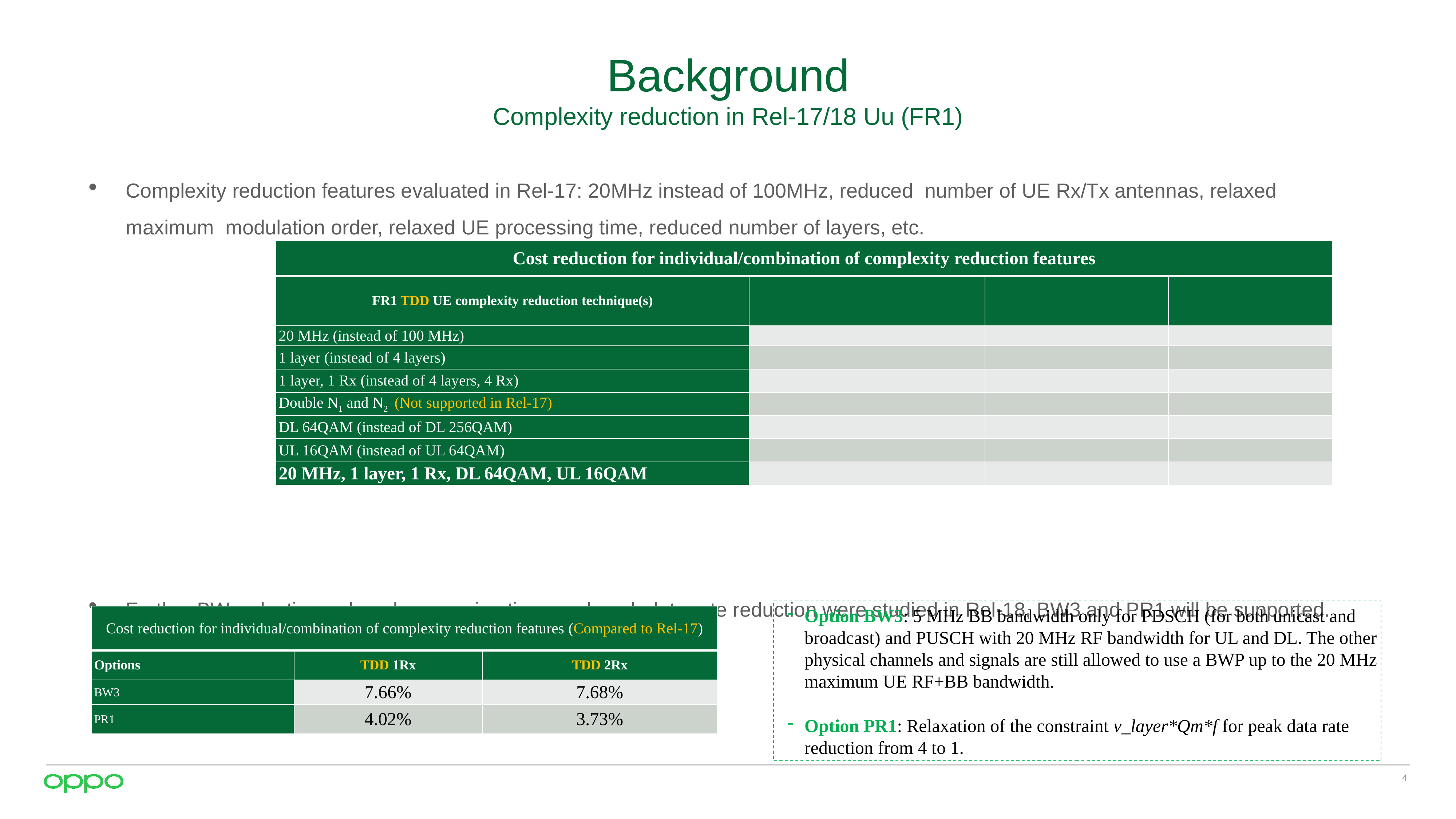

# Background Complexity reduction in Rel-17/18 Uu (FR1)
Complexity reduction features evaluated in Rel-17: 20MHz instead of 100MHz, reduced  number of UE Rx/Tx antennas, relaxed maximum  modulation order, relaxed UE processing time, reduced number of layers, etc.

Further BW reduction, relaxed processing time, and peak data rate reduction were studied in Rel-18, BW3 and PR1 will be supported.

| Cost reduction for individual/combination of complexity reduction features |  |  |  |
| --- | --- | --- | --- |
| FR1 TDD UE complexity reduction technique(s) |  |  |  |
| 20 MHz (instead of 100 MHz) |  |  |  |
| 1 layer (instead of 4 layers) |  |  |  |
| 1 layer, 1 Rx (instead of 4 layers, 4 Rx) |  |  |  |
| Double N1 and N2 (Not supported in Rel-17) |  |  |  |
| DL 64QAM (instead of DL 256QAM) |  |  |  |
| UL 16QAM (instead of UL 64QAM) |  |  |  |
| 20 MHz, 1 layer, 1 Rx, DL 64QAM, UL 16QAM |  |  |  |
Option BW3: 5 MHz BB bandwidth only for PDSCH (for both unicast and broadcast) and PUSCH with 20 MHz RF bandwidth for UL and DL. The other physical channels and signals are still allowed to use a BWP up to the 20 MHz maximum UE RF+BB bandwidth.
Option PR1: Relaxation of the constraint v_layer*Qm*f for peak data rate reduction from 4 to 1.
| Cost reduction for individual/combination of complexity reduction features (Compared to Rel-17) |  |  |
| --- | --- | --- |
| Options | TDD 1Rx | TDD 2Rx |
| BW3 | 7.66% | 7.68% |
| PR1 | 4.02% | 3.73% |